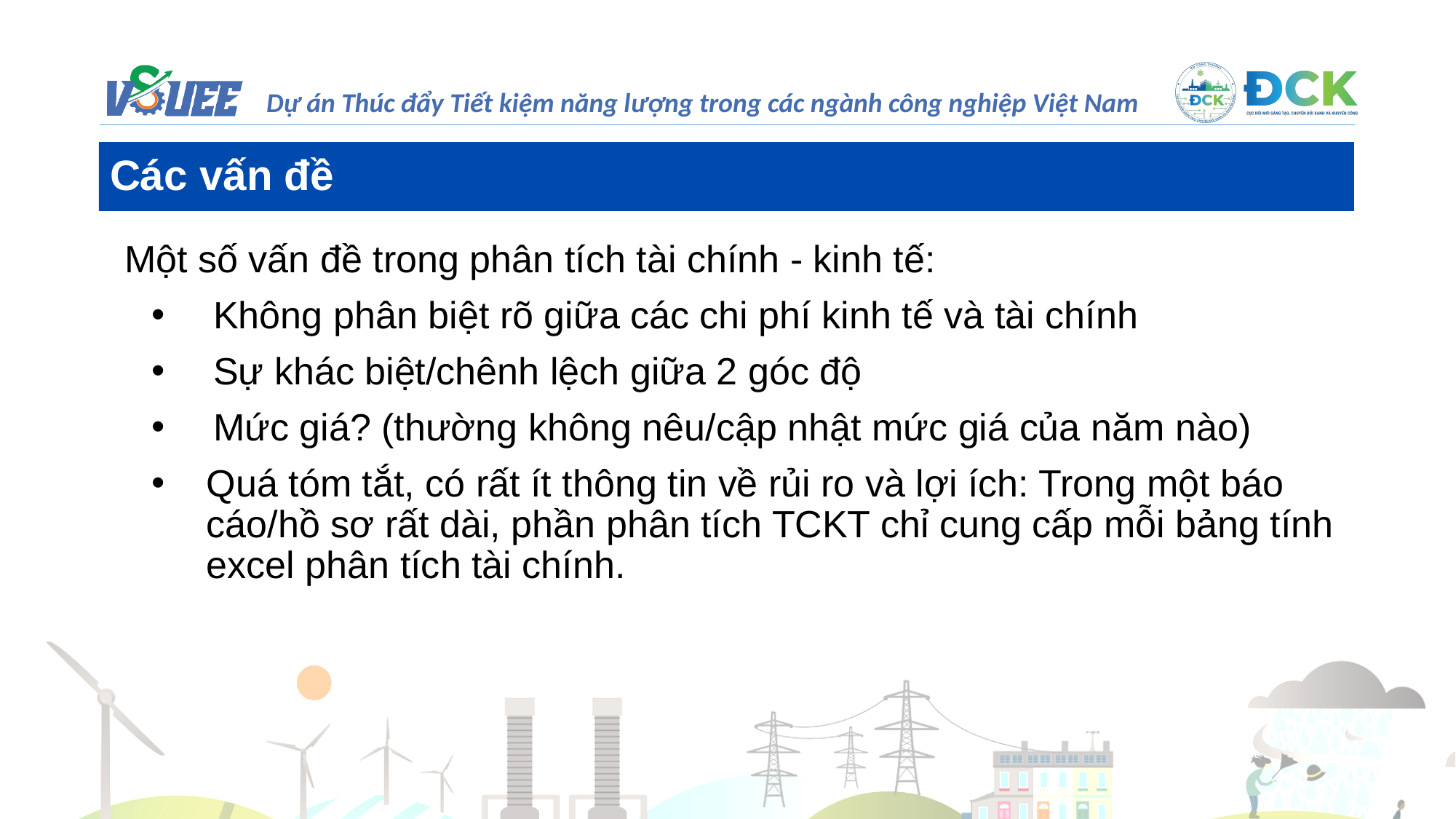

Các vấn đề
Một số vấn đề trong phân tích tài chính - kinh tế:
Không phân biệt rõ giữa các chi phí kinh tế và tài chính
Sự khác biệt/chênh lệch giữa 2 góc độ
Mức giá? (thường không nêu/cập nhật mức giá của năm nào)
Quá tóm tắt, có rất ít thông tin về rủi ro và lợi ích: Trong một báo cáo/hồ sơ rất dài, phần phân tích TCKT chỉ cung cấp mỗi bảng tính excel phân tích tài chính.